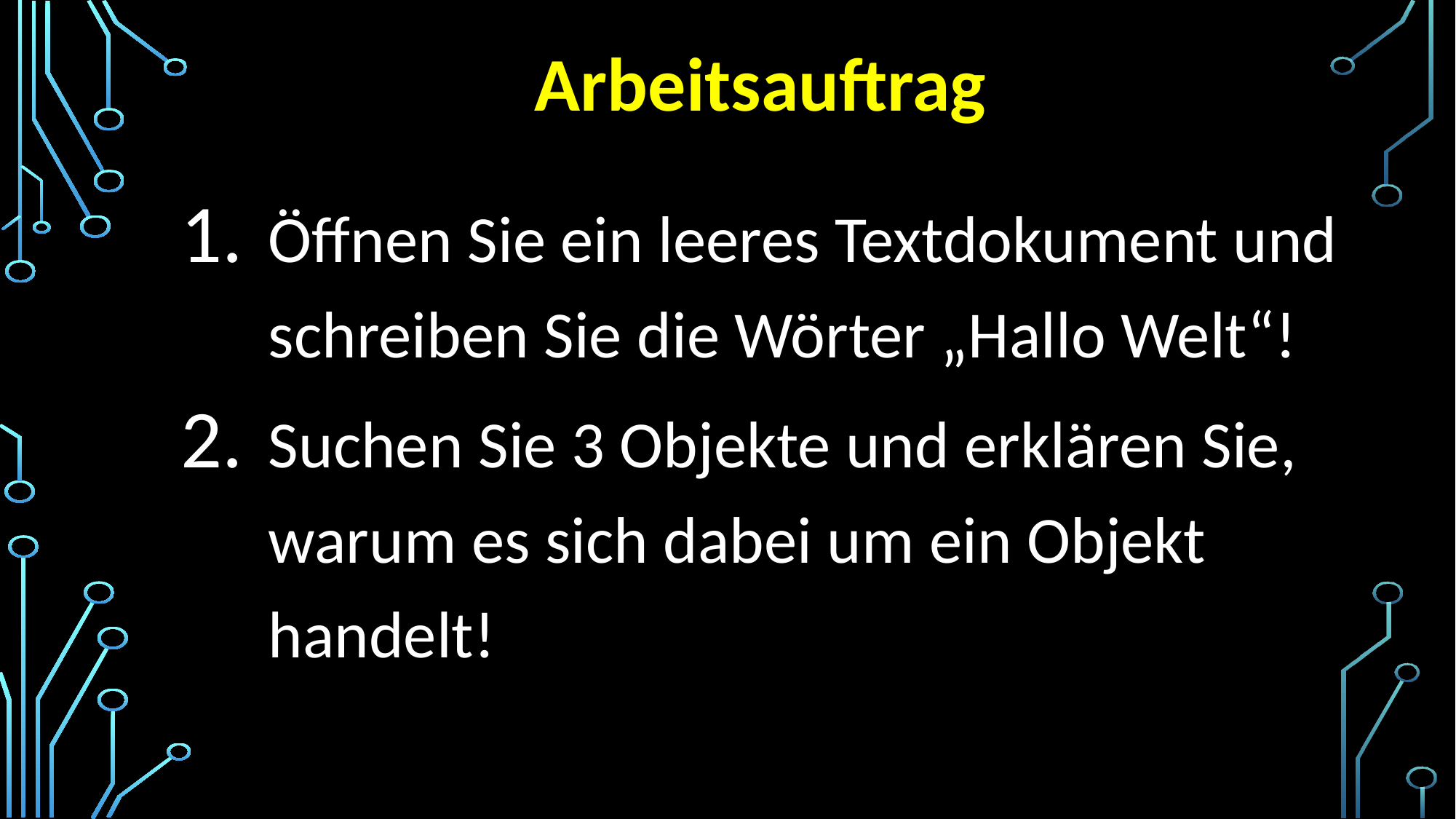

# Arbeitsauftrag
Öffnen Sie ein leeres Textdokument und schreiben Sie die Wörter „Hallo Welt“!
Suchen Sie 3 Objekte und erklären Sie, warum es sich dabei um ein Objekt handelt!